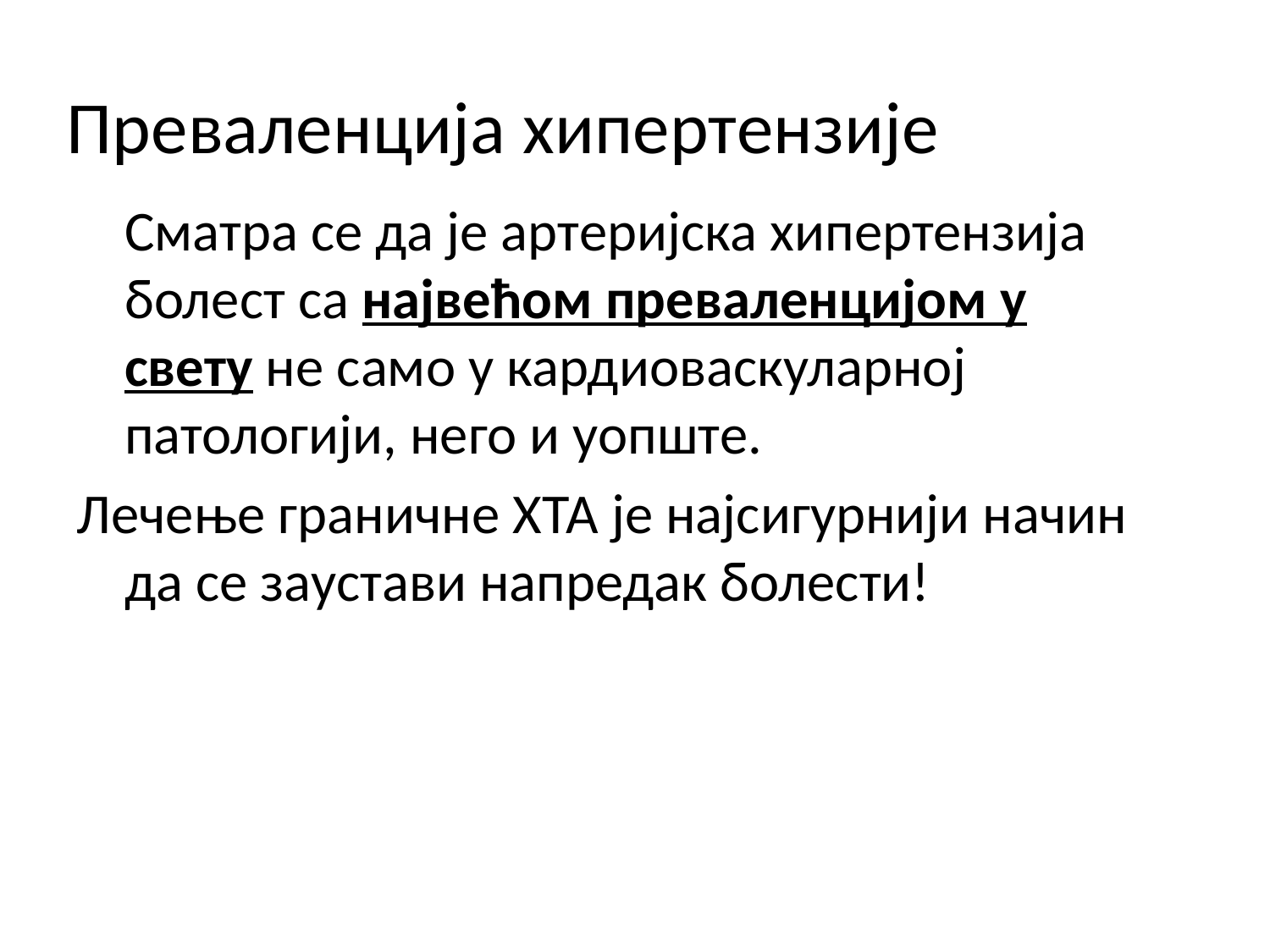

# Преваленција хипертензије
	Сматра се да је артеријска хипертензија болест са највећом преваленцијом у свету не само у кардиоваскуларној патологији, него и уопште.
Лечење граничне ХТА је најсигурнији начин да се заустави напредак болести!